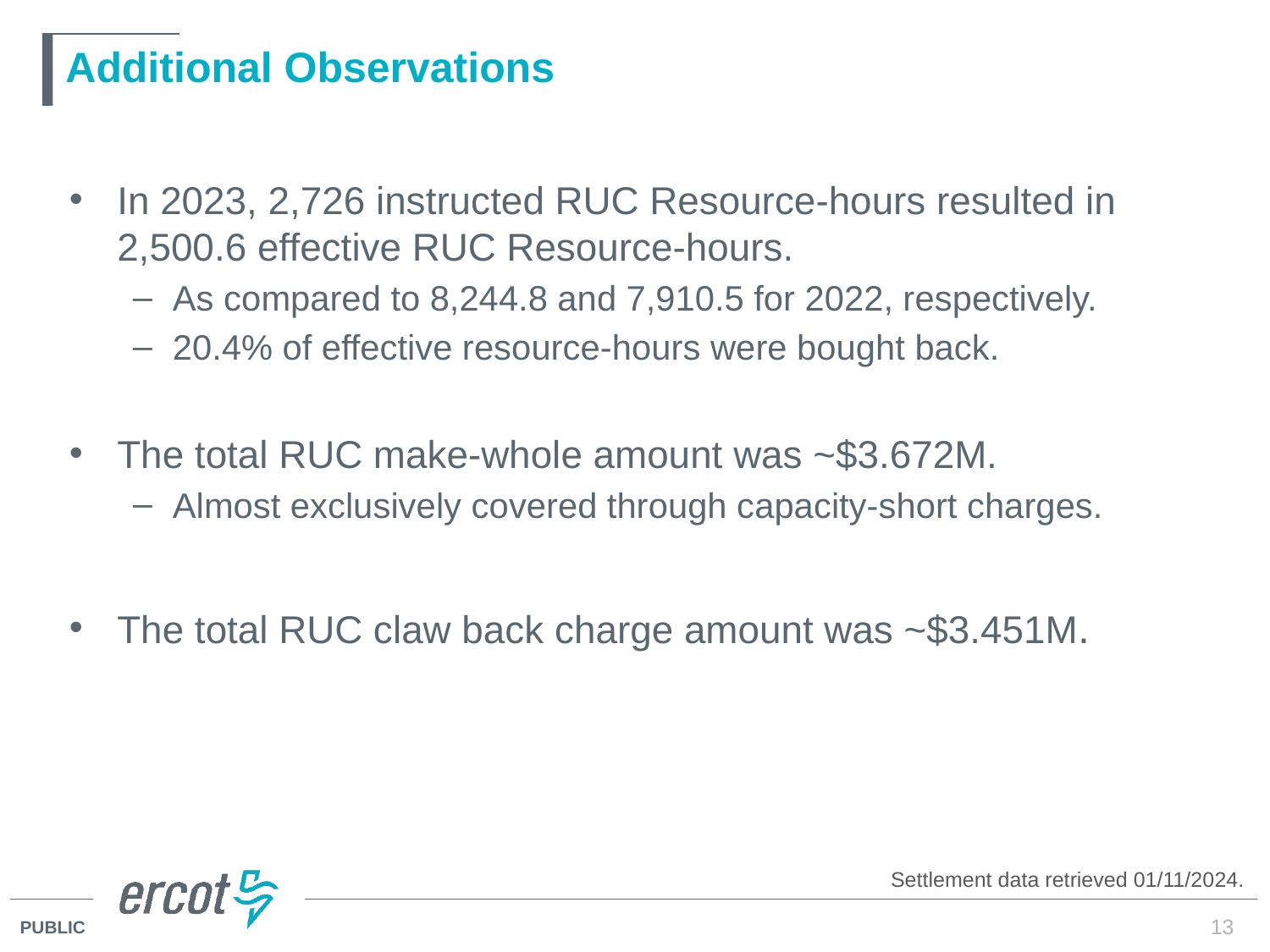

# Additional Observations
In 2023, 2,726 instructed RUC Resource-hours resulted in 2,500.6 effective RUC Resource-hours.
As compared to 8,244.8 and 7,910.5 for 2022, respectively.
20.4% of effective resource-hours were bought back.

The total RUC make-whole amount was ~$3.672M.
Almost exclusively covered through capacity-short charges.

The total RUC claw back charge amount was ~$3.451M.

Settlement data retrieved 01/11/2024.
13